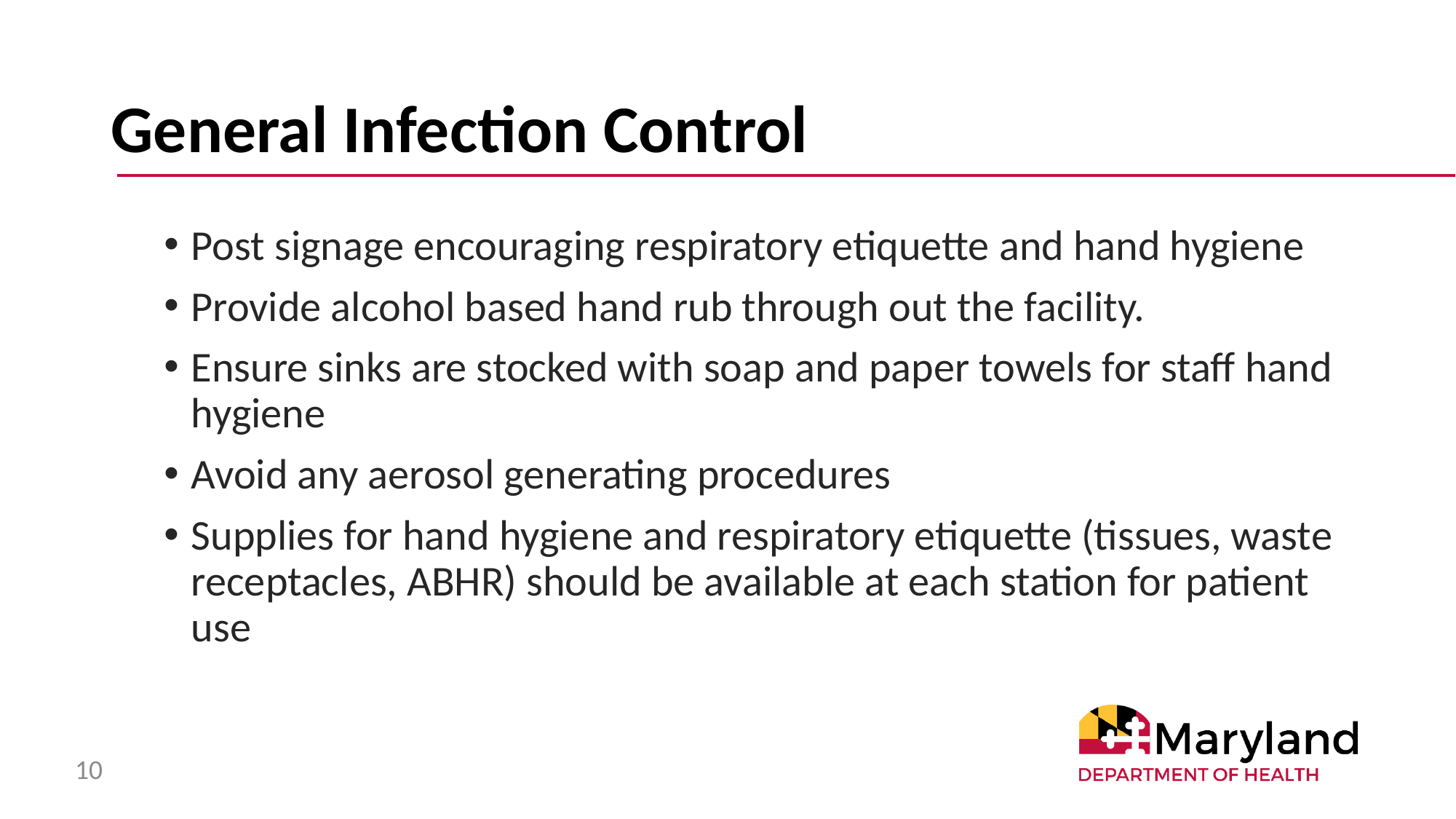

# General Infection Control
Post signage encouraging respiratory etiquette and hand hygiene
Provide alcohol based hand rub through out the facility.
Ensure sinks are stocked with soap and paper towels for staff hand hygiene
Avoid any aerosol generating procedures
Supplies for hand hygiene and respiratory etiquette (tissues, waste receptacles, ABHR) should be available at each station for patient use

10